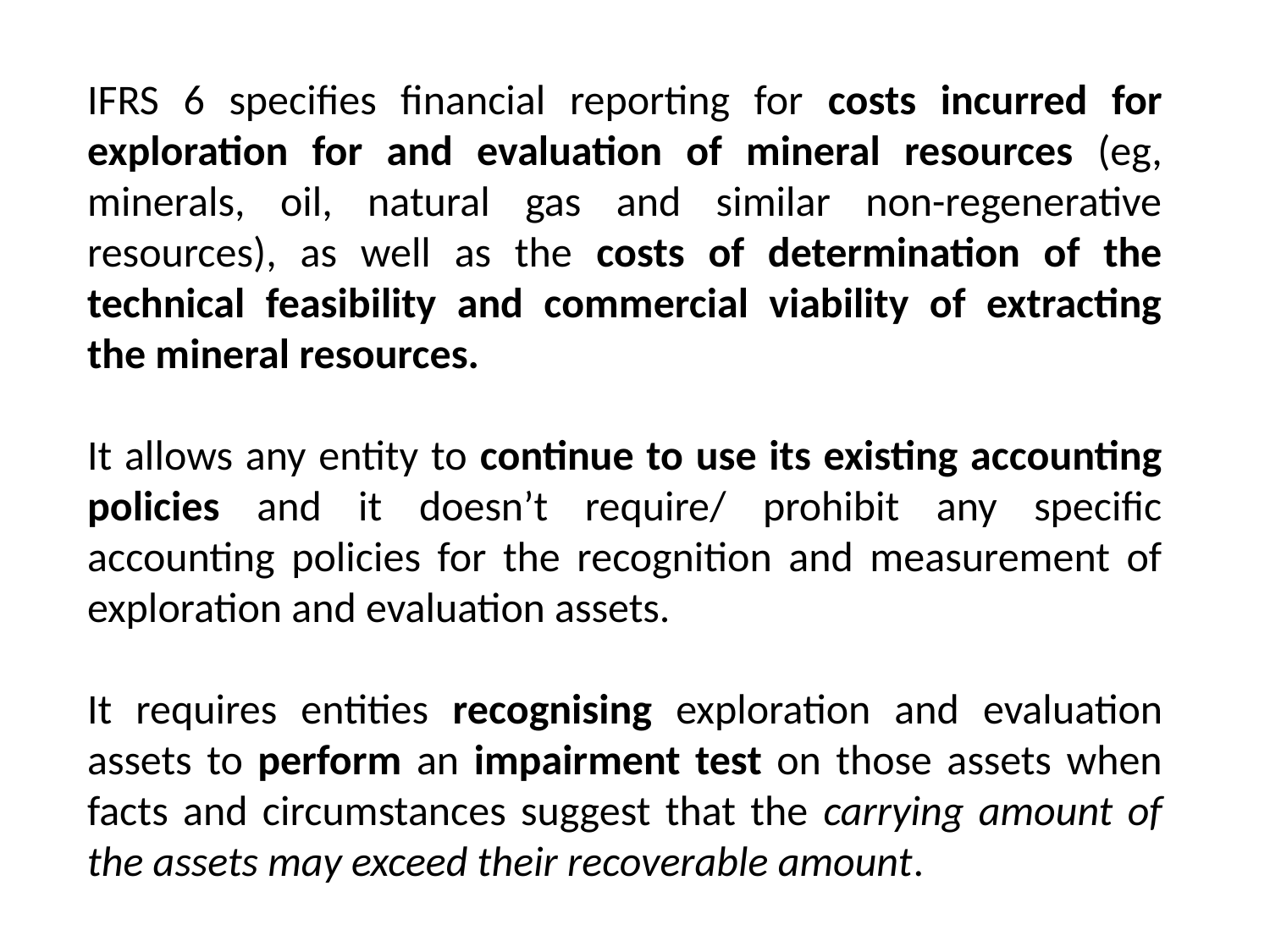

IFRS 6 specifies financial reporting for costs incurred for exploration for and evaluation of mineral resources (eg, minerals, oil, natural gas and similar non-regenerative resources), as well as the costs of determination of the technical feasibility and commercial viability of extracting the mineral resources.

It allows any entity to continue to use its existing accounting policies and it doesn’t require/ prohibit any specific accounting policies for the recognition and measurement of exploration and evaluation assets.

It requires entities recognising exploration and evaluation assets to perform an impairment test on those assets when facts and circumstances suggest that the carrying amount of the assets may exceed their recoverable amount.